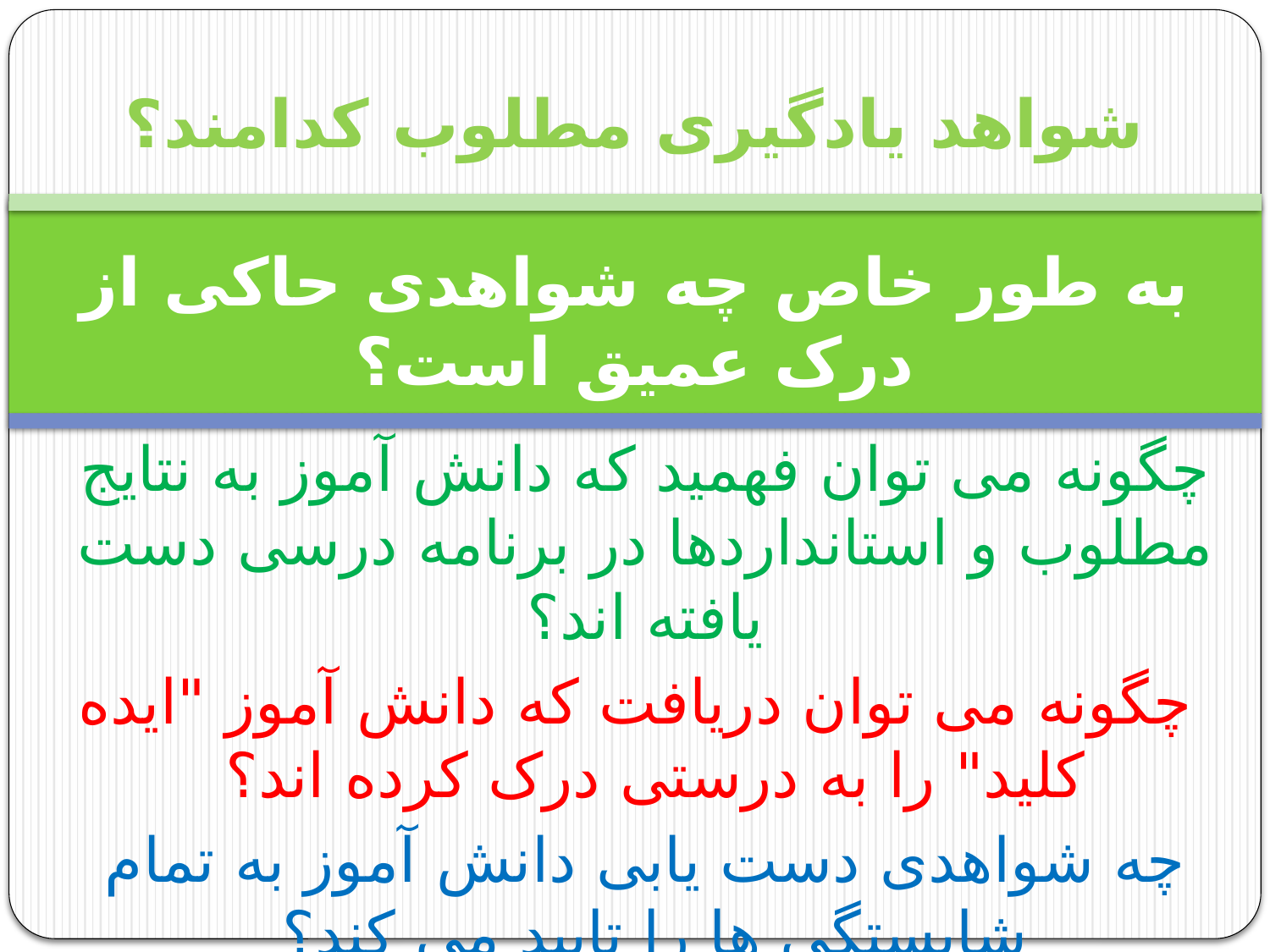

# شواهد یادگیری مطلوب کدامند؟   به طور خاص چه شواهدی حاکی از درک عمیق است؟
چگونه می توان فهمید که دانش آموز به نتایج مطلوب و استانداردها در برنامه درسی دست یافته اند؟
 چگونه می توان دریافت که دانش آموز "ایده کلید" را به درستی درک کرده اند؟
چه شواهدی دست یابی دانش آموز به تمام شایستگی ها را تایید می کند؟